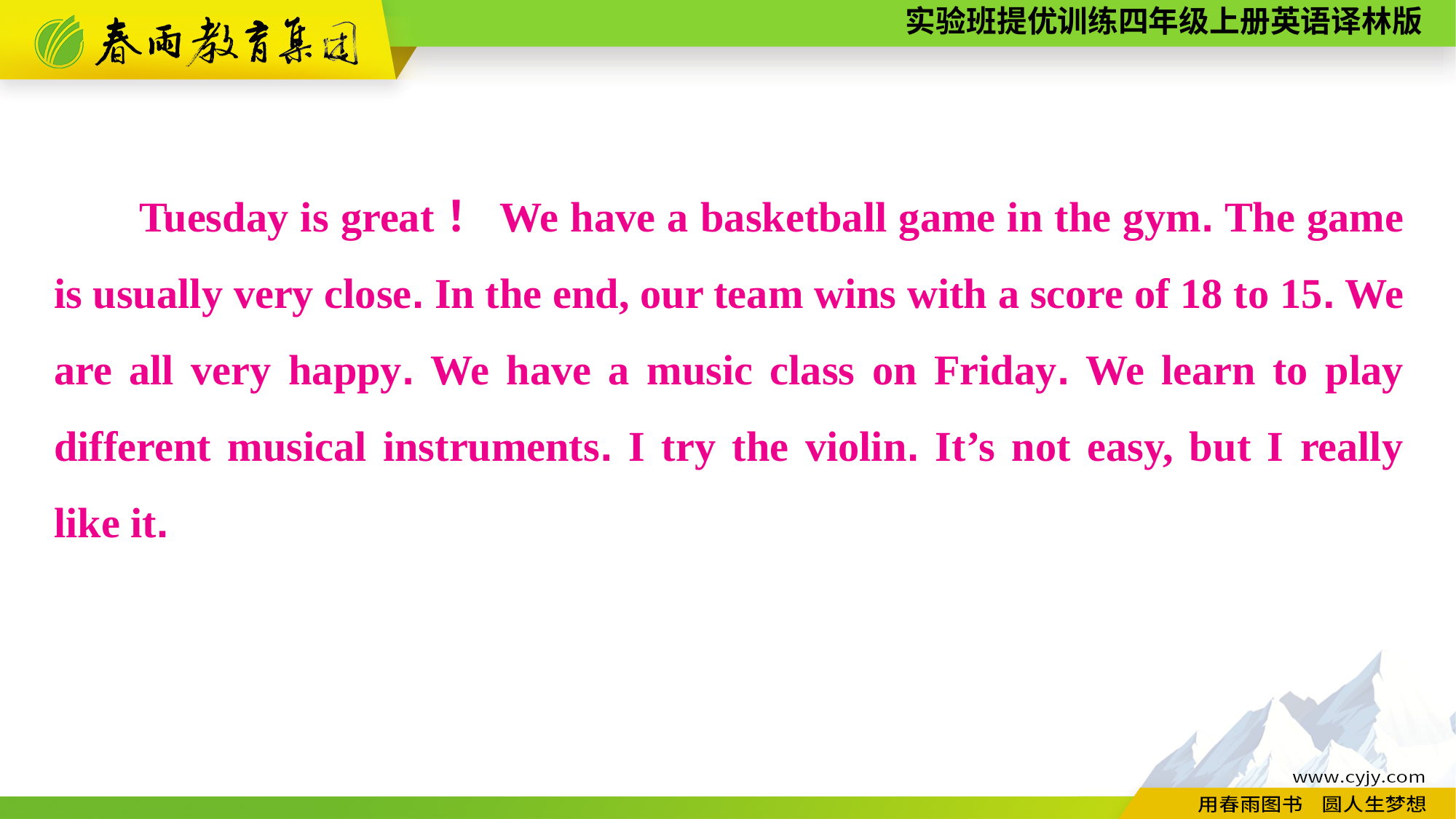

Tuesday is great！We have a basketball game in the gym. The game is usually very close. In the end, our team wins with a score of 18 to 15. We are all very happy. We have a music class on Friday. We learn to play different musical instruments. I try the violin. It’s not easy, but I really like it.